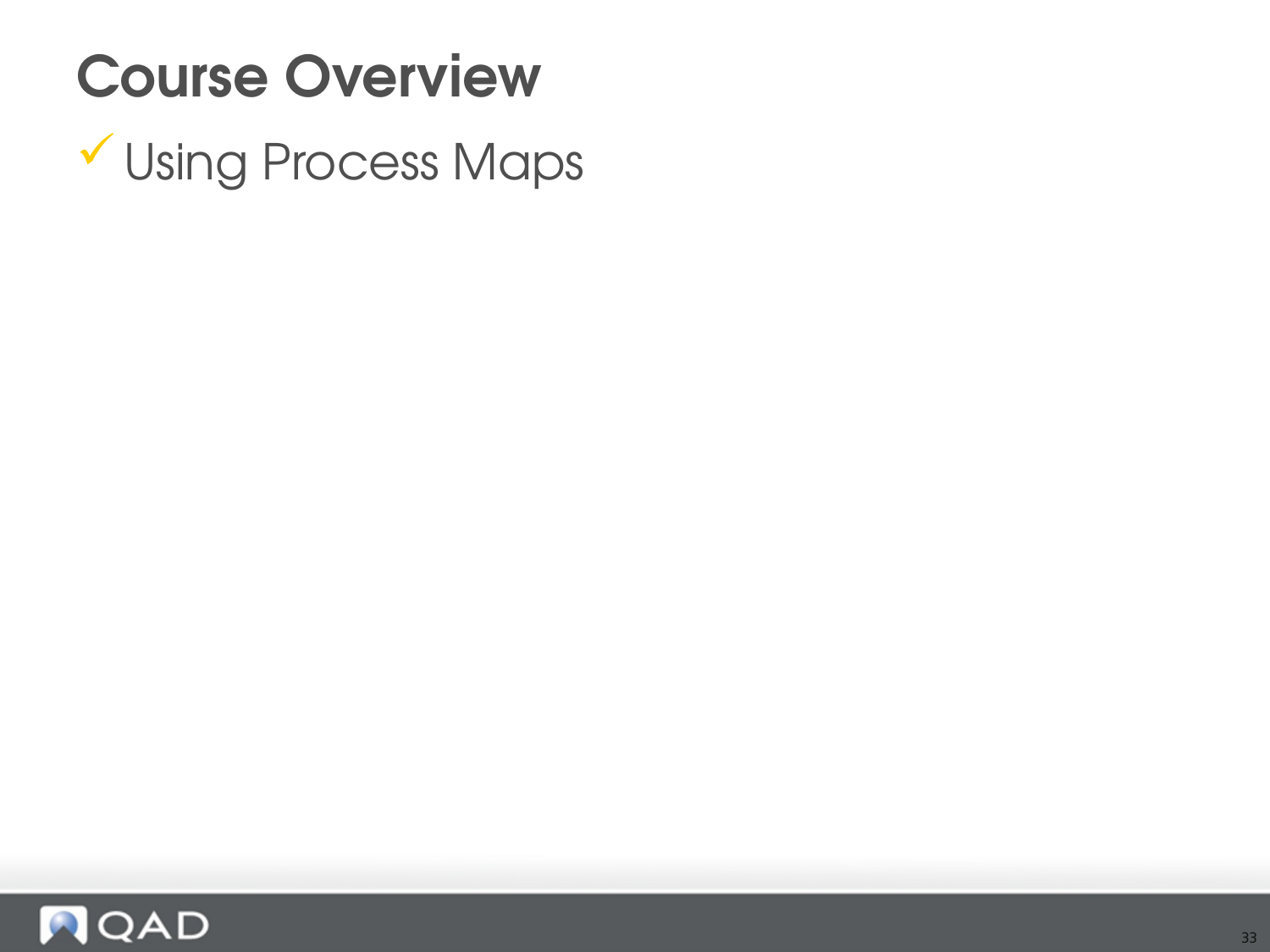

# Course Overview
Using Process Maps
33